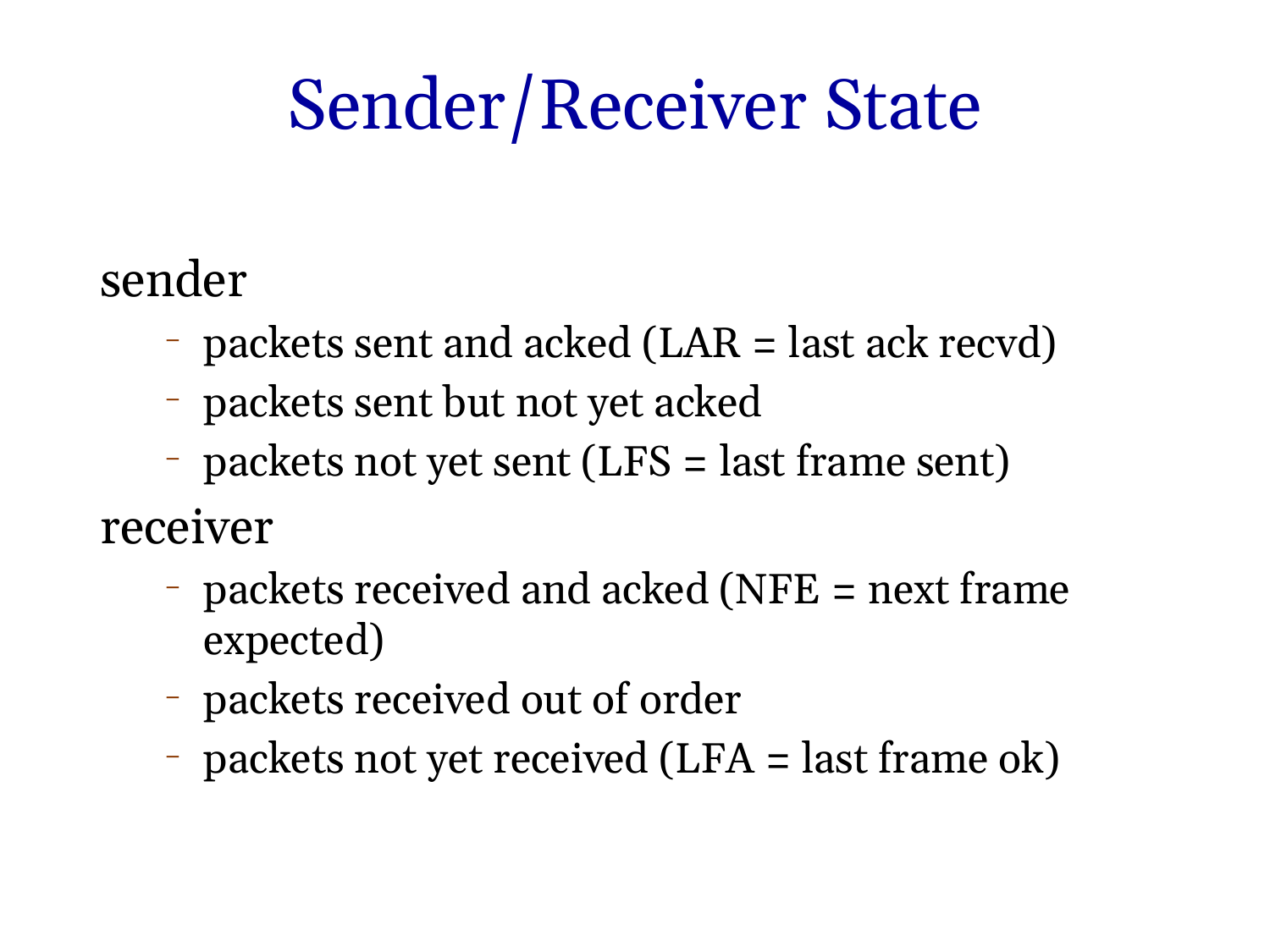

# Sender/Receiver State
sender
packets sent and acked (LAR = last ack recvd)
packets sent but not yet acked
packets not yet sent (LFS = last frame sent)
receiver
packets received and acked (NFE = next frame expected)
packets received out of order
packets not yet received (LFA = last frame ok)